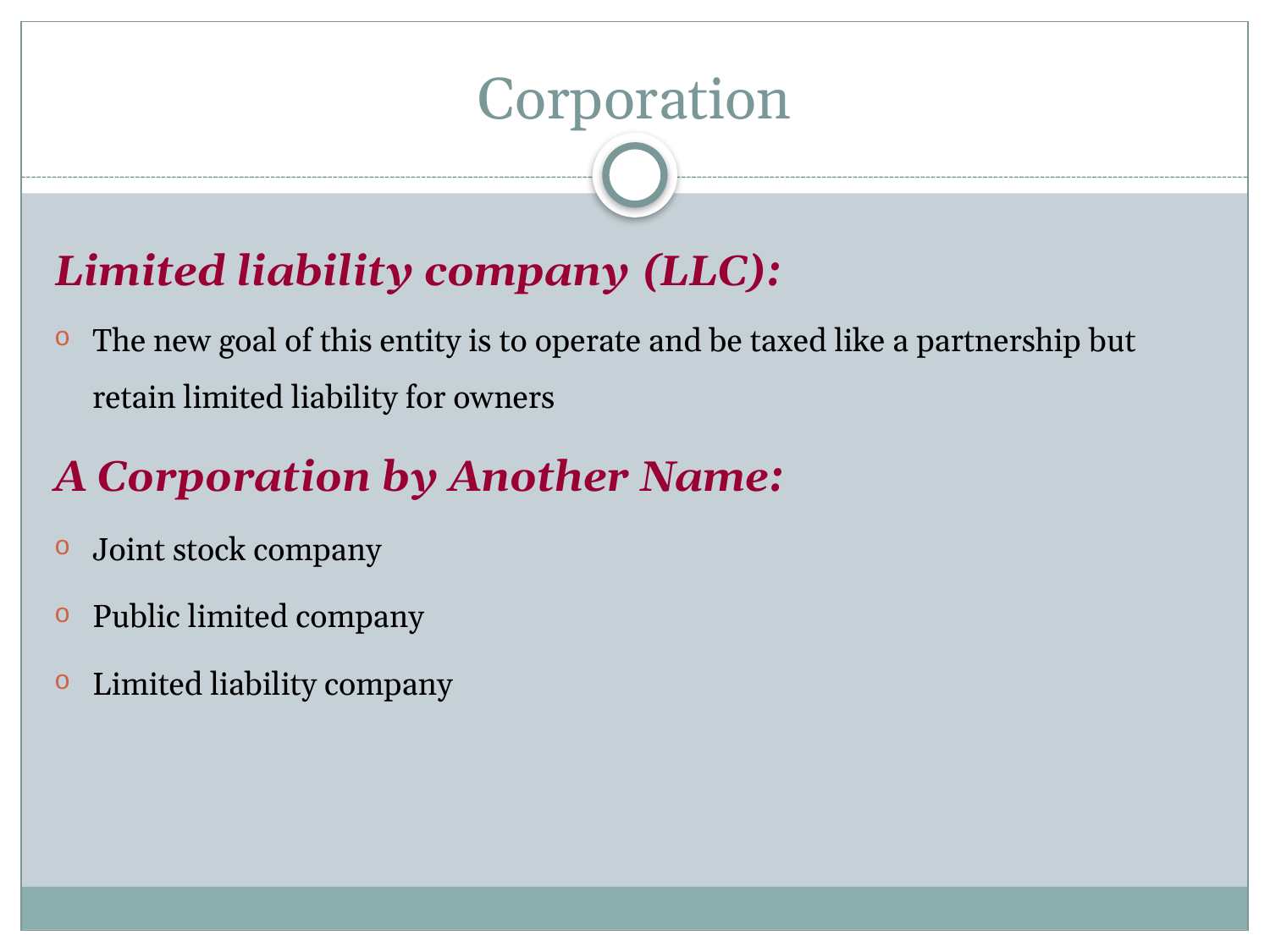

# Corporation
Limited liability company (LLC):
The new goal of this entity is to operate and be taxed like a partnership but retain limited liability for owners
A Corporation by Another Name:
Joint stock company
Public limited company
Limited liability company